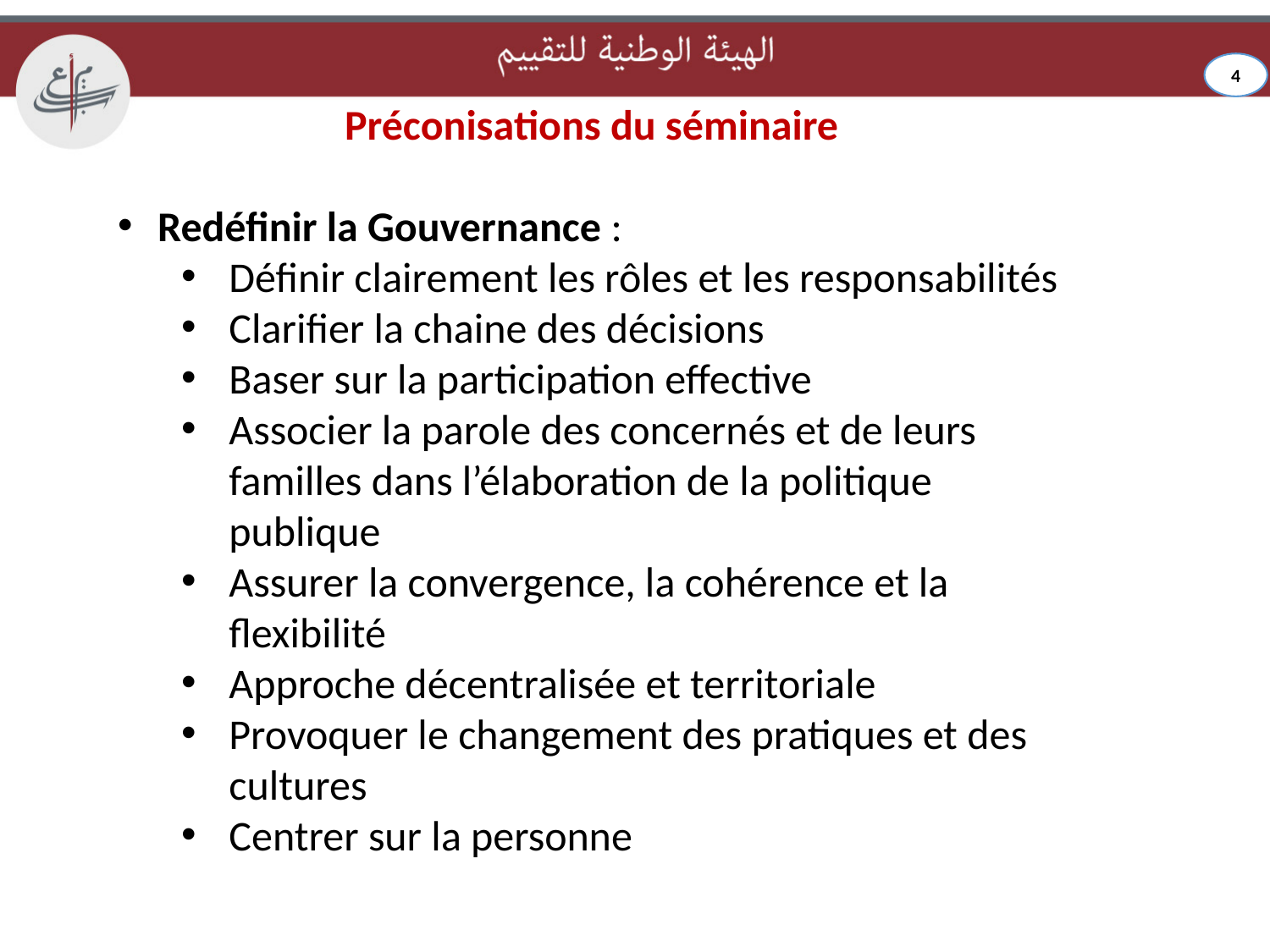

4
Préconisations du séminaire

Redéfinir la Gouvernance :
Définir clairement les rôles et les responsabilités
Clarifier la chaine des décisions
Baser sur la participation effective
Associer la parole des concernés et de leurs familles dans l’élaboration de la politique publique
Assurer la convergence, la cohérence et la flexibilité
Approche décentralisée et territoriale
Provoquer le changement des pratiques et des cultures
Centrer sur la personne